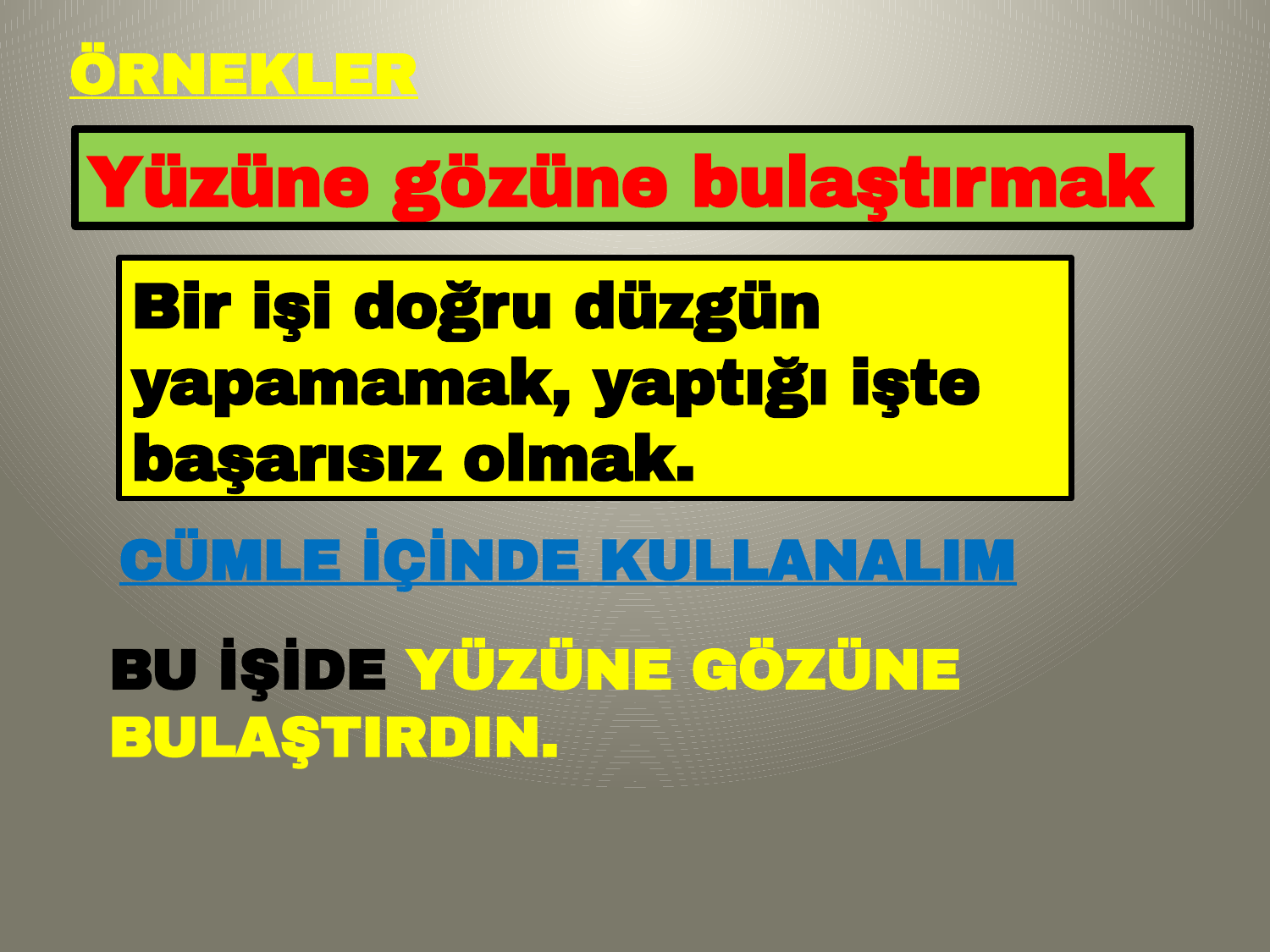

ÖRNEKLER

Yüzüne gözüne bulaştırmak
Bir işi doğru düzgün  yapamamak, yaptığı işte  başarısız olmak.
    CÜMLE İÇİNDE KULLANALIM

    BU İŞİDE YÜZÜNE GÖZÜNE
   BULAŞTIRDIN.